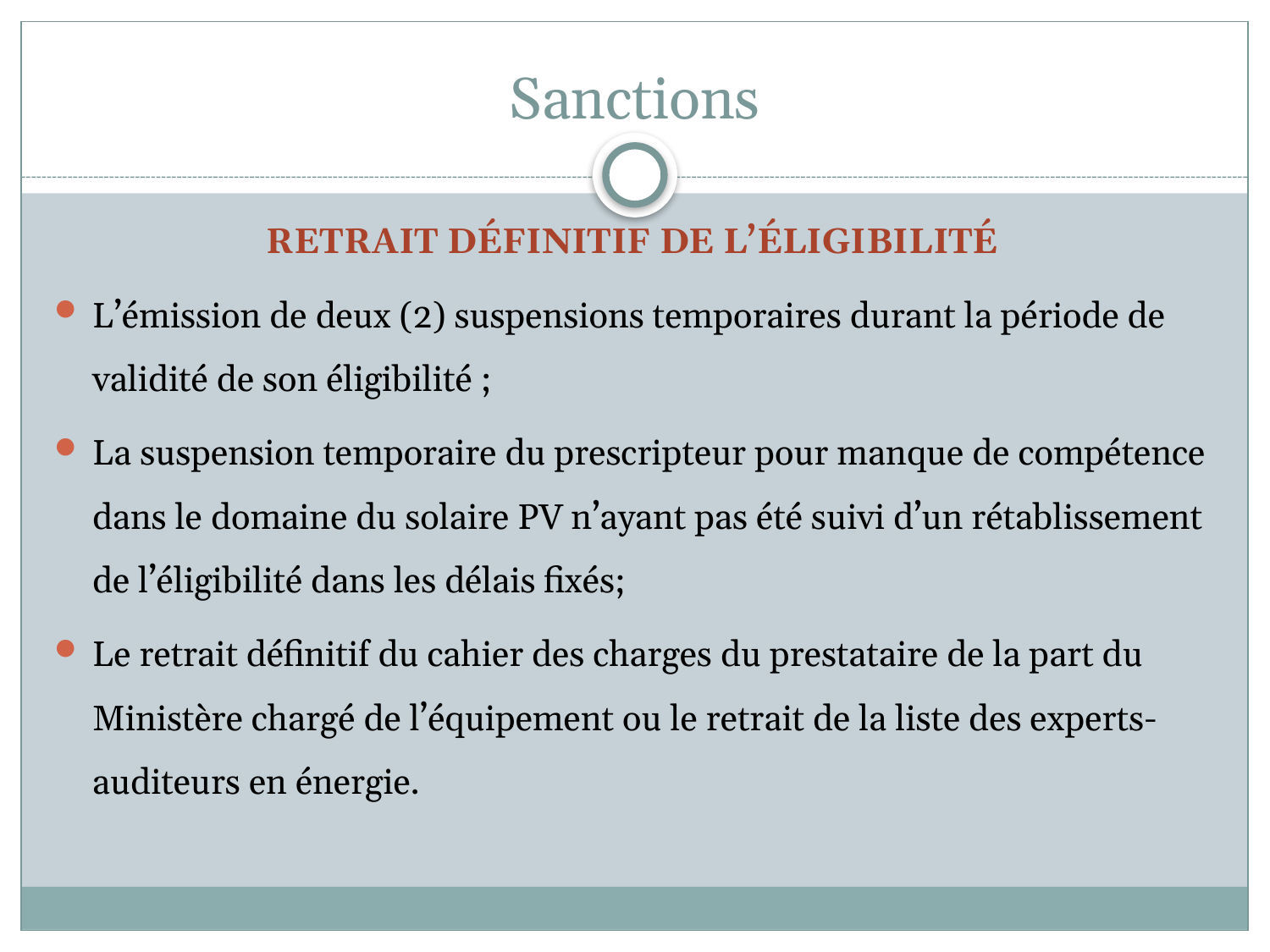

# Sanctions
Retrait définitif de l’éligibilité
L’émission de deux (2) suspensions temporaires durant la période de validité de son éligibilité ;
La suspension temporaire du prescripteur pour manque de compétence dans le domaine du solaire PV n’ayant pas été suivi d’un rétablissement de l’éligibilité dans les délais fixés;
Le retrait définitif du cahier des charges du prestataire de la part du Ministère chargé de l’équipement ou le retrait de la liste des experts-auditeurs en énergie.